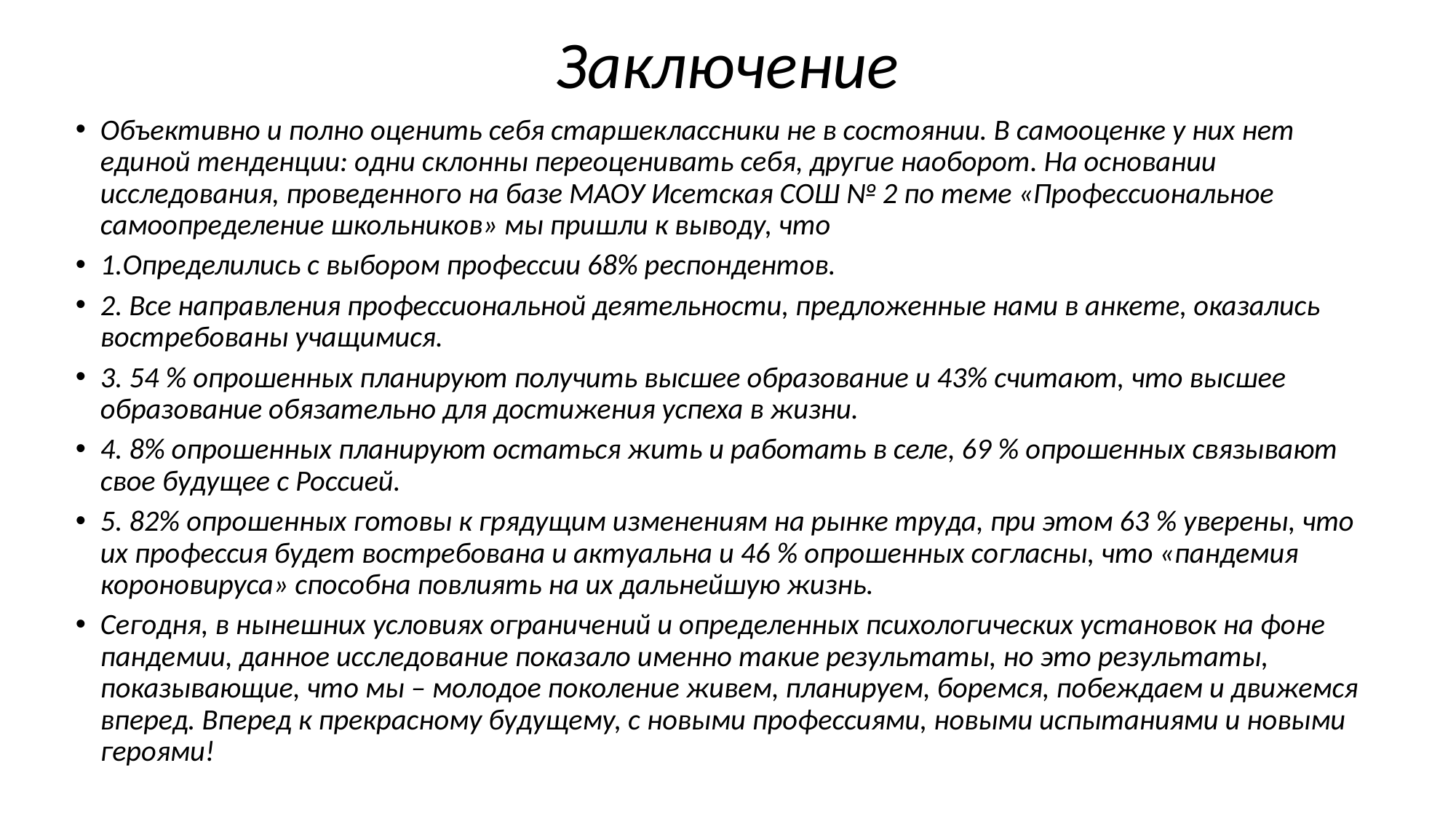

# Заключение
Объективно и полно оценить себя старшеклассники не в состоянии. В самооценке у них нет единой тенденции: одни склонны переоценивать себя, другие наоборот. На основании исследования, проведенного на базе МАОУ Исетская СОШ № 2 по теме «Профессиональное самоопределение школьников» мы пришли к выводу, что
1.Определились с выбором профессии 68% респондентов.
2. Все направления профессиональной деятельности, предложенные нами в анкете, оказались востребованы учащимися.
3. 54 % опрошенных планируют получить высшее образование и 43% считают, что высшее образование обязательно для достижения успеха в жизни.
4. 8% опрошенных планируют остаться жить и работать в селе, 69 % опрошенных связывают свое будущее с Россией.
5. 82% опрошенных готовы к грядущим изменениям на рынке труда, при этом 63 % уверены, что их профессия будет востребована и актуальна и 46 % опрошенных согласны, что «пандемия короновируса» способна повлиять на их дальнейшую жизнь.
Сегодня, в нынешних условиях ограничений и определенных психологических установок на фоне пандемии, данное исследование показало именно такие результаты, но это результаты, показывающие, что мы – молодое поколение живем, планируем, боремся, побеждаем и движемся вперед. Вперед к прекрасному будущему, с новыми профессиями, новыми испытаниями и новыми героями!